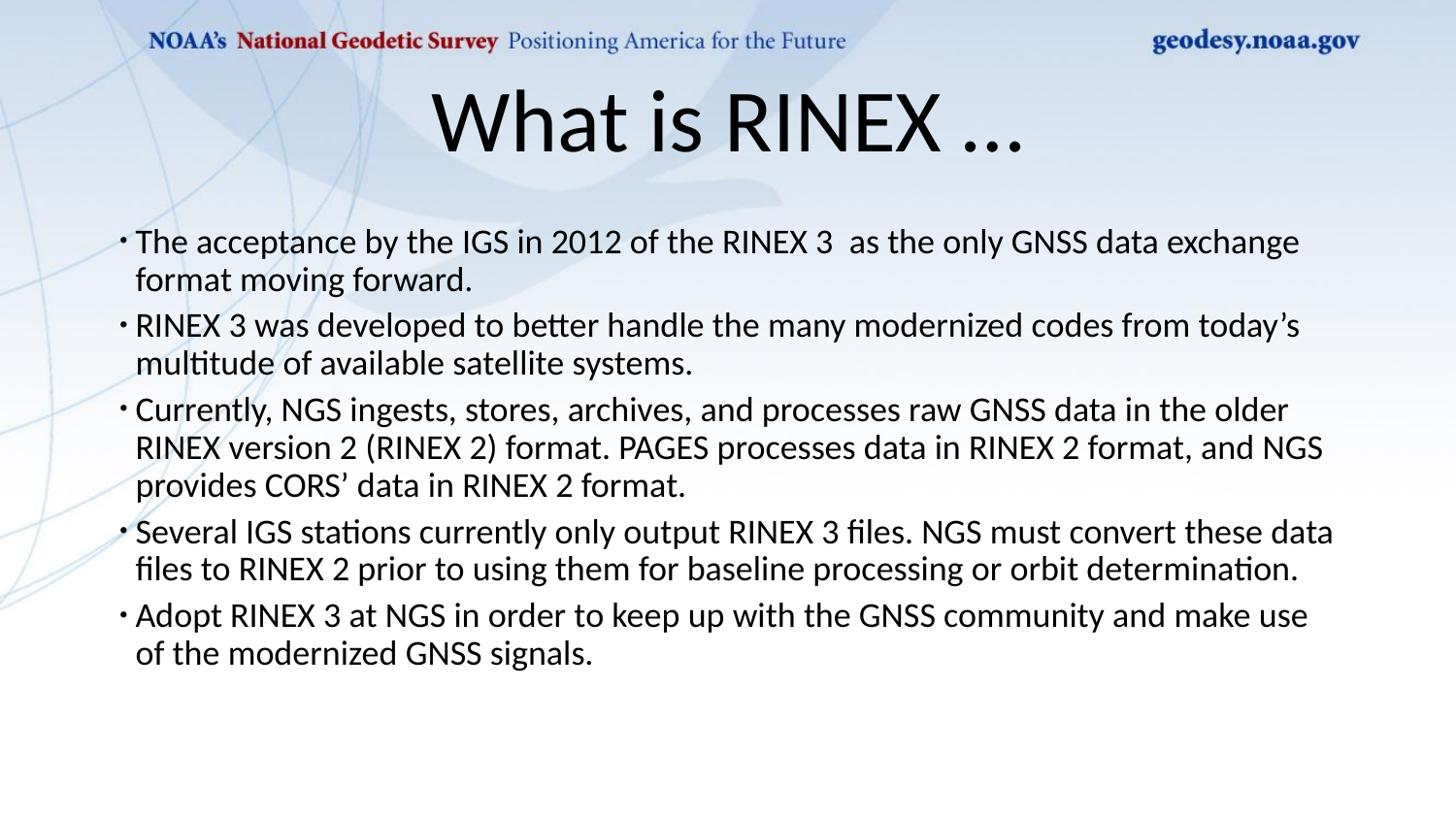

# What is RINEX …
The acceptance by the IGS in 2012 of the RINEX 3  as the only GNSS data exchange format moving forward.
RINEX 3 was developed to better handle the many modernized codes from today’s multitude of available satellite systems.
Currently, NGS ingests, stores, archives, and processes raw GNSS data in the older RINEX version 2 (RINEX 2) format. PAGES processes data in RINEX 2 format, and NGS provides CORS’ data in RINEX 2 format.
Several IGS stations currently only output RINEX 3 files. NGS must convert these data files to RINEX 2 prior to using them for baseline processing or orbit determination.
Adopt RINEX 3 at NGS in order to keep up with the GNSS community and make use of the modernized GNSS signals.